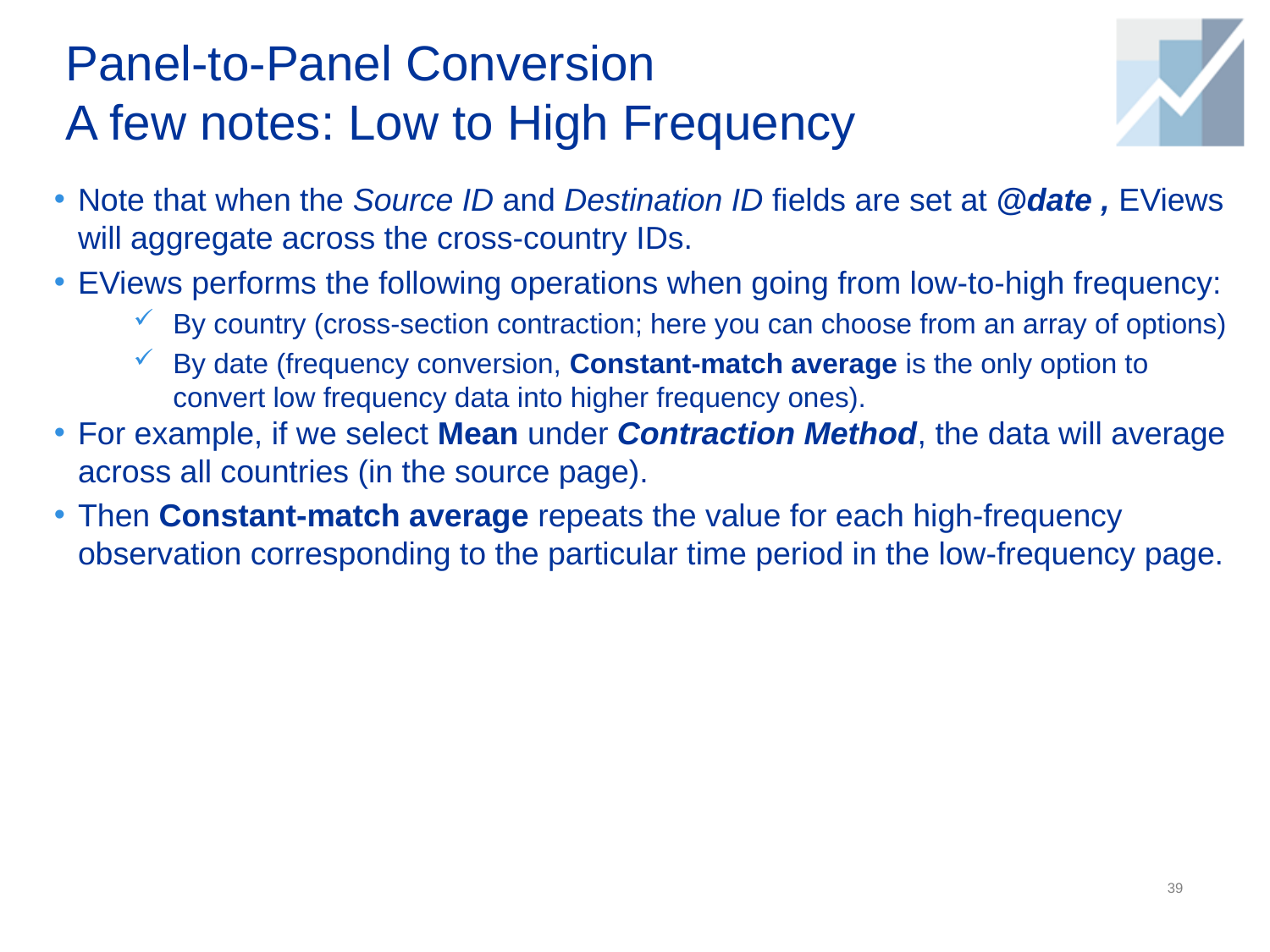

Panel-to-Panel Conversion
A few notes: Low to High Frequency
Note that when the Source ID and Destination ID fields are set at @date , EViews will aggregate across the cross-country IDs.
EViews performs the following operations when going from low-to-high frequency:
By country (cross-section contraction; here you can choose from an array of options)
By date (frequency conversion, Constant-match average is the only option to convert low frequency data into higher frequency ones).
For example, if we select Mean under Contraction Method, the data will average across all countries (in the source page).
Then Constant-match average repeats the value for each high-frequency observation corresponding to the particular time period in the low-frequency page.
39